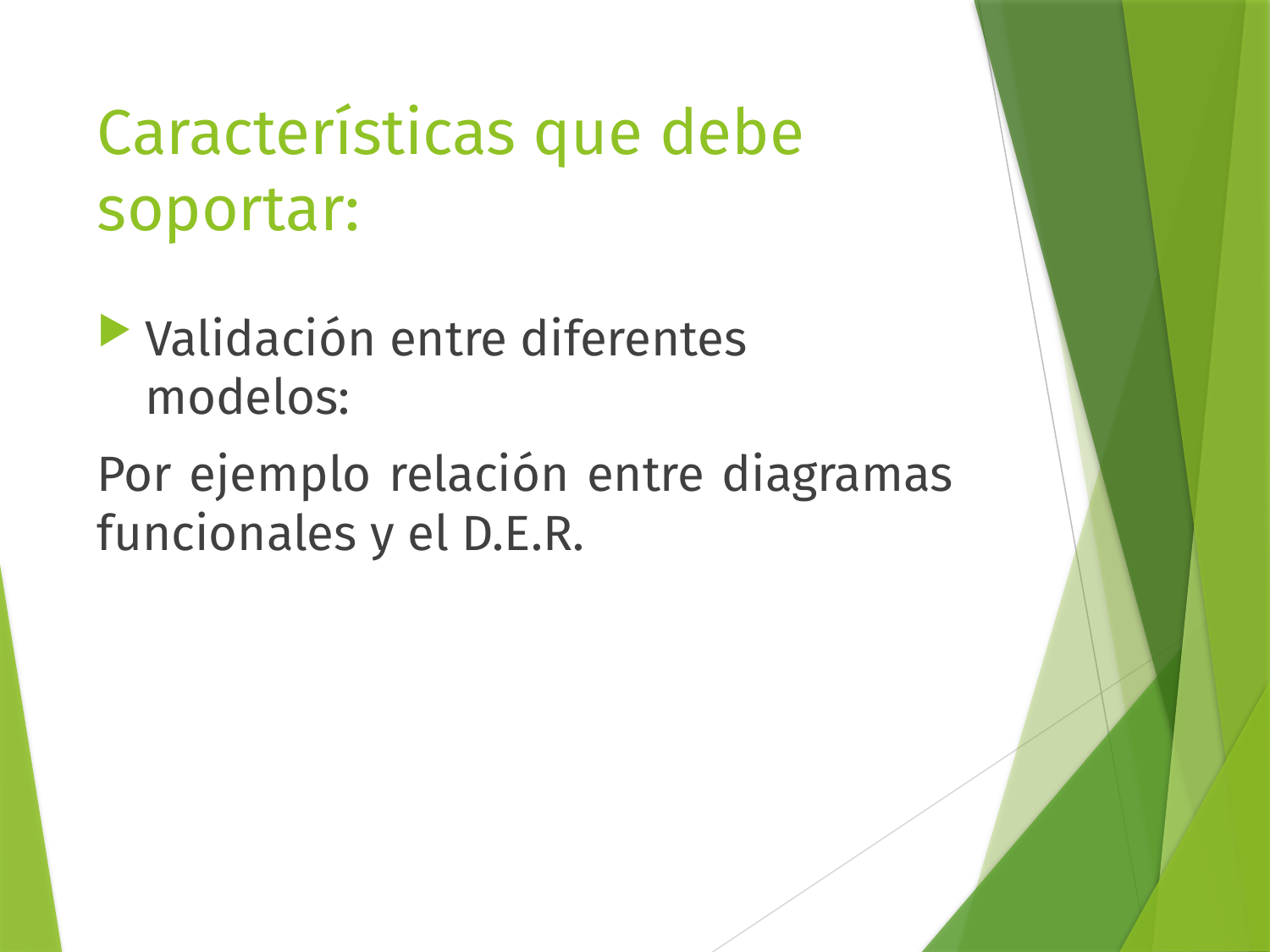

# Características que debe soportar:
Validación entre diferentes modelos:
Por ejemplo relación entre diagramas funcionales y el D.E.R.